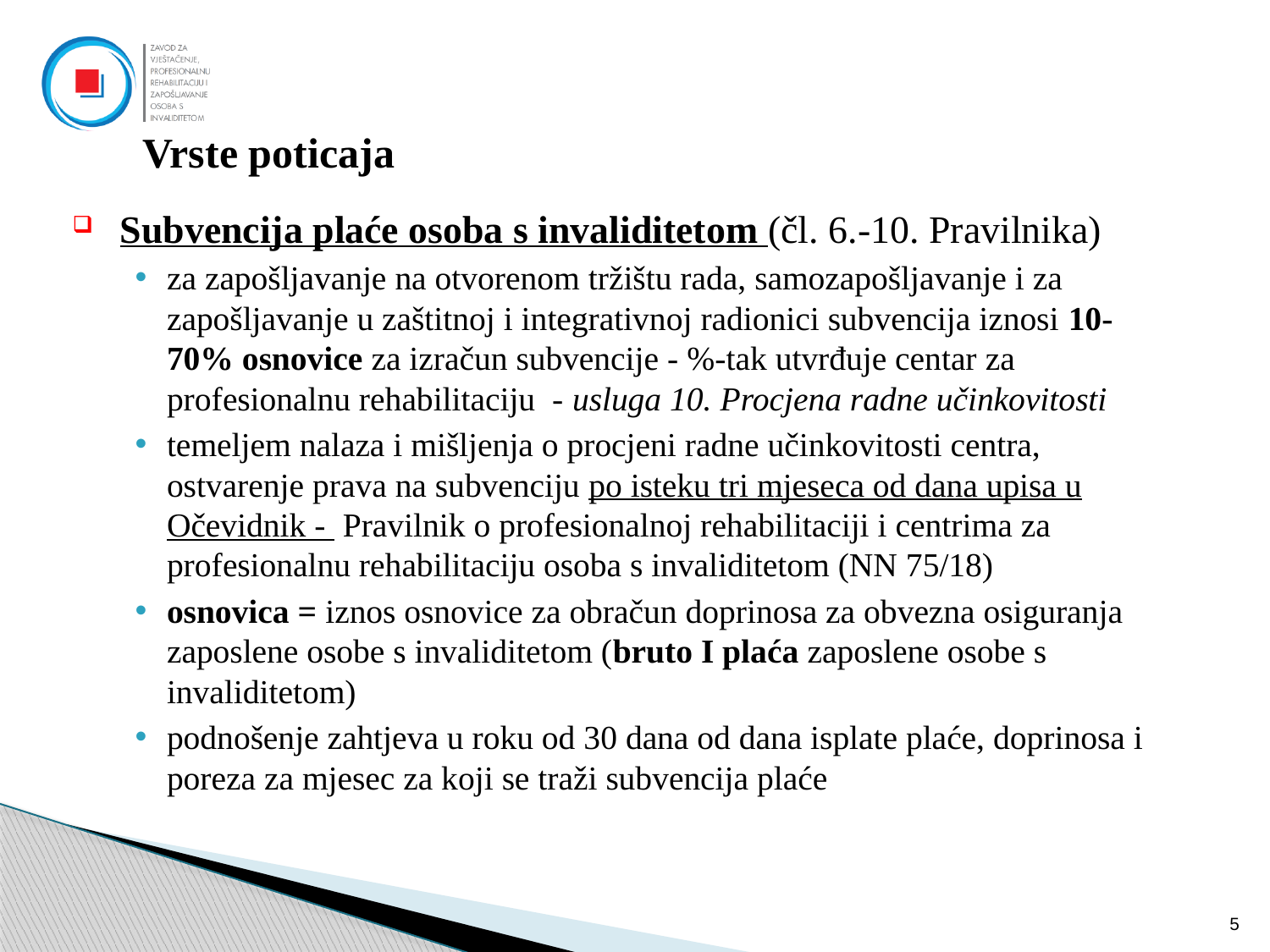

# Vrste poticaja
Subvencija plaće osoba s invaliditetom (čl. 6.-10. Pravilnika)
za zapošljavanje na otvorenom tržištu rada, samozapošljavanje i za zapošljavanje u zaštitnoj i integrativnoj radionici subvencija iznosi 10-70% osnovice za izračun subvencije - %-tak utvrđuje centar za profesionalnu rehabilitaciju  - usluga 10. Procjena radne učinkovitosti
temeljem nalaza i mišljenja o procjeni radne učinkovitosti centra, ostvarenje prava na subvenciju po isteku tri mjeseca od dana upisa u Očevidnik -  Pravilnik o profesionalnoj rehabilitaciji i centrima za profesionalnu rehabilitaciju osoba s invaliditetom (NN 75/18)
osnovica = iznos osnovice za obračun doprinosa za obvezna osiguranja zaposlene osobe s invaliditetom (bruto I plaća zaposlene osobe s invaliditetom)
podnošenje zahtjeva u roku od 30 dana od dana isplate plaće, doprinosa i poreza za mjesec za koji se traži subvencija plaće

5